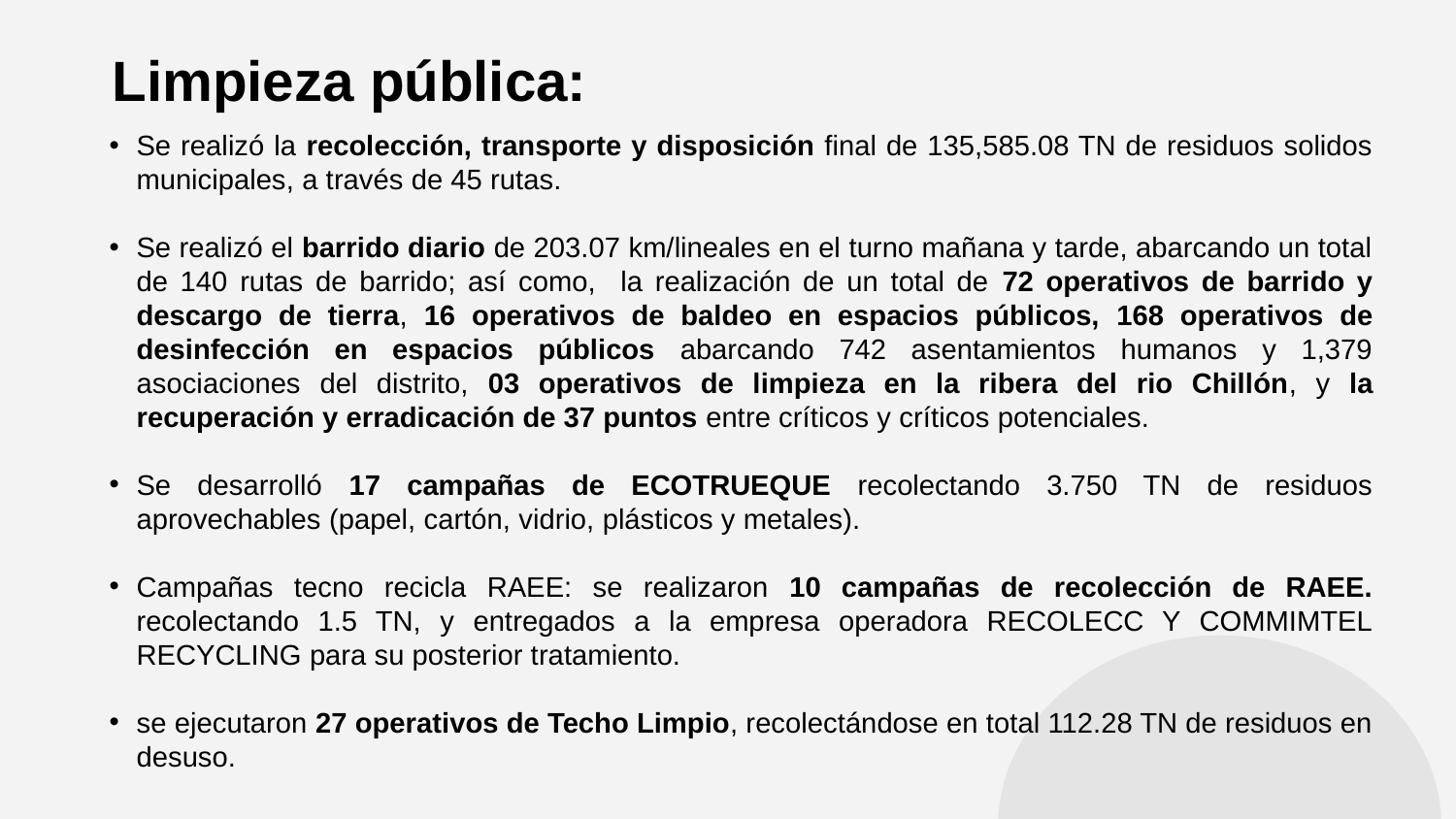

Limpieza pública:
Se realizó la recolección, transporte y disposición final de 135,585.08 TN de residuos solidos municipales, a través de 45 rutas.

Se realizó el barrido diario de 203.07 km/lineales en el turno mañana y tarde, abarcando un total de 140 rutas de barrido; así como,  la realización de un total de 72 operativos de barrido y descargo de tierra, 16 operativos de baldeo en espacios públicos, 168 operativos de desinfección en espacios públicos abarcando 742 asentamientos humanos y 1,379 asociaciones del distrito, 03 operativos de limpieza en la ribera del rio Chillón, y la recuperación y erradicación de 37 puntos entre críticos y críticos potenciales.

Se desarrolló 17 campañas de ECOTRUEQUE recolectando 3.750 TN de residuos aprovechables (papel, cartón, vidrio, plásticos y metales).

Campañas tecno recicla RAEE: se realizaron 10 campañas de recolección de RAEE. recolectando 1.5 TN, y entregados a la empresa operadora RECOLECC Y COMMIMTEL RECYCLING para su posterior tratamiento.

se ejecutaron 27 operativos de Techo Limpio, recolectándose en total 112.28 TN de residuos en desuso.